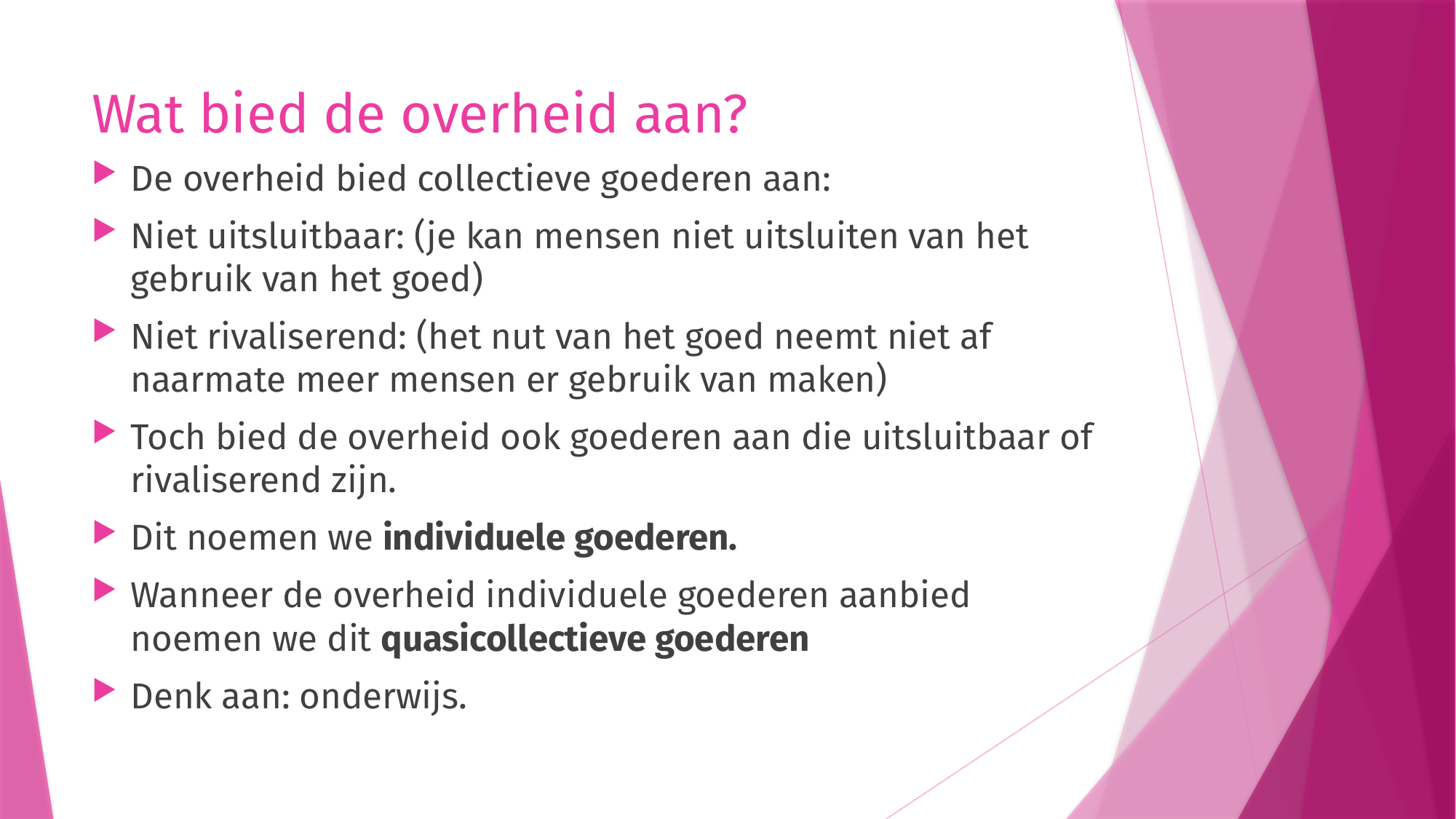

# Wat bied de overheid aan?
De overheid bied collectieve goederen aan:
Niet uitsluitbaar: (je kan mensen niet uitsluiten van het gebruik van het goed)
Niet rivaliserend: (het nut van het goed neemt niet af naarmate meer mensen er gebruik van maken)
Toch bied de overheid ook goederen aan die uitsluitbaar of rivaliserend zijn.
Dit noemen we individuele goederen.
Wanneer de overheid individuele goederen aanbied noemen we dit quasicollectieve goederen
Denk aan: onderwijs.